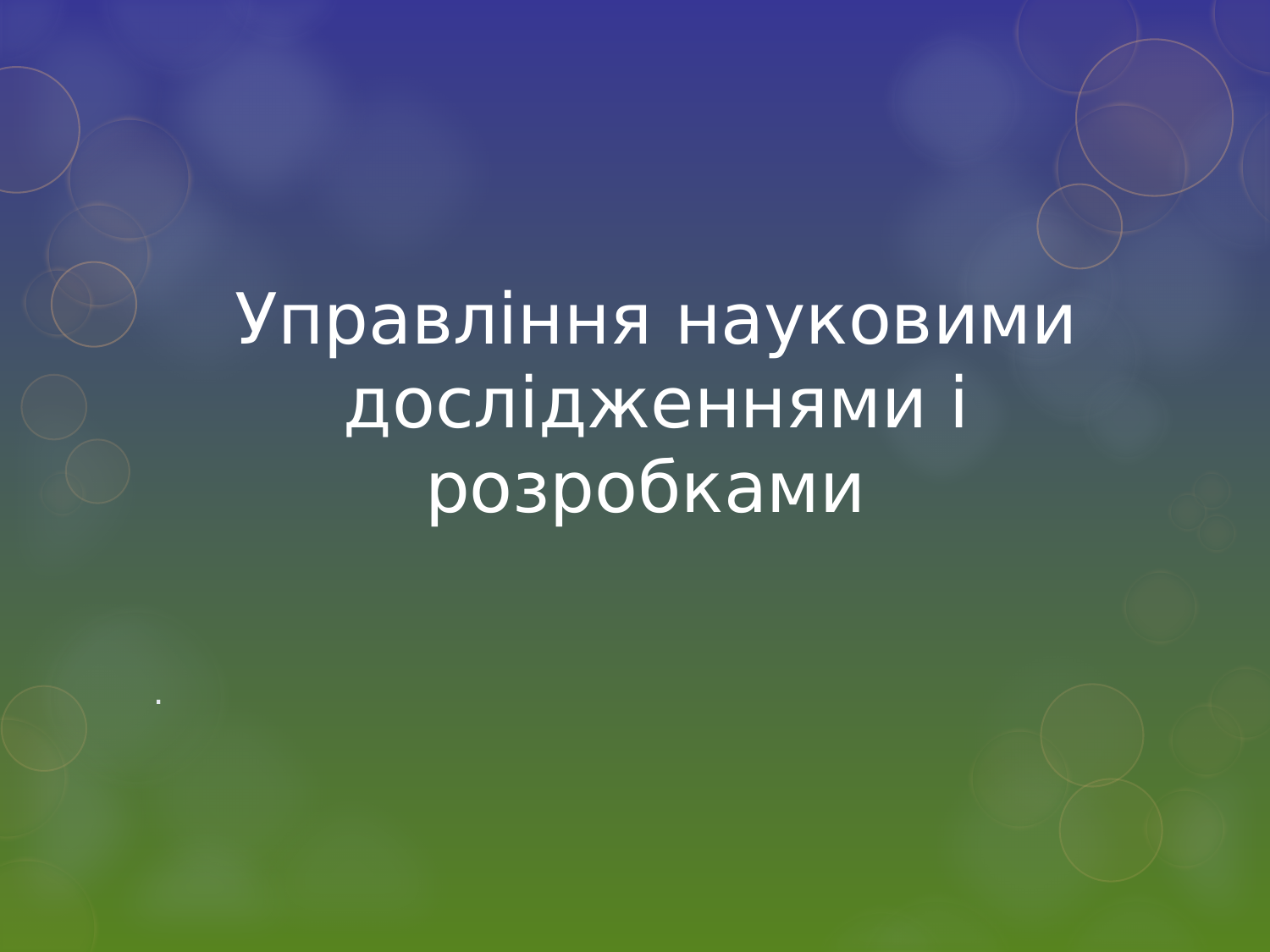

# Управління науковими дослідженнями і розробками
.